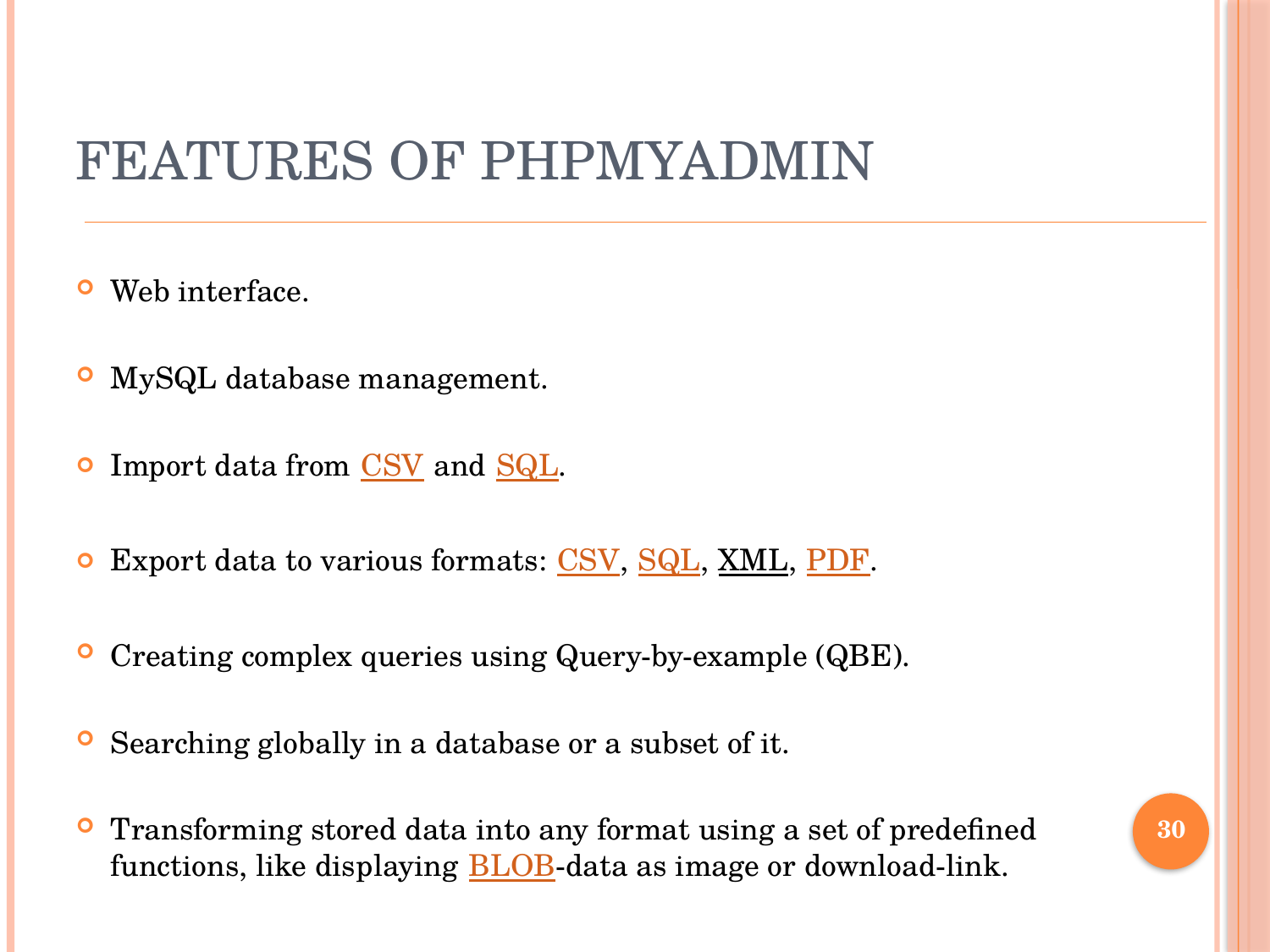

# Features of PhpMyadmin

Web interface.

MySQL database management.

Import data from CSV and SQL.

Export data to various formats: CSV, SQL, XML, PDF.

Creating complex queries using Query-by-example (QBE).

Searching globally in a database or a subset of it.

Transforming stored data into any format using a set of predefined functions, like displaying BLOB-data as image or download-link.

30